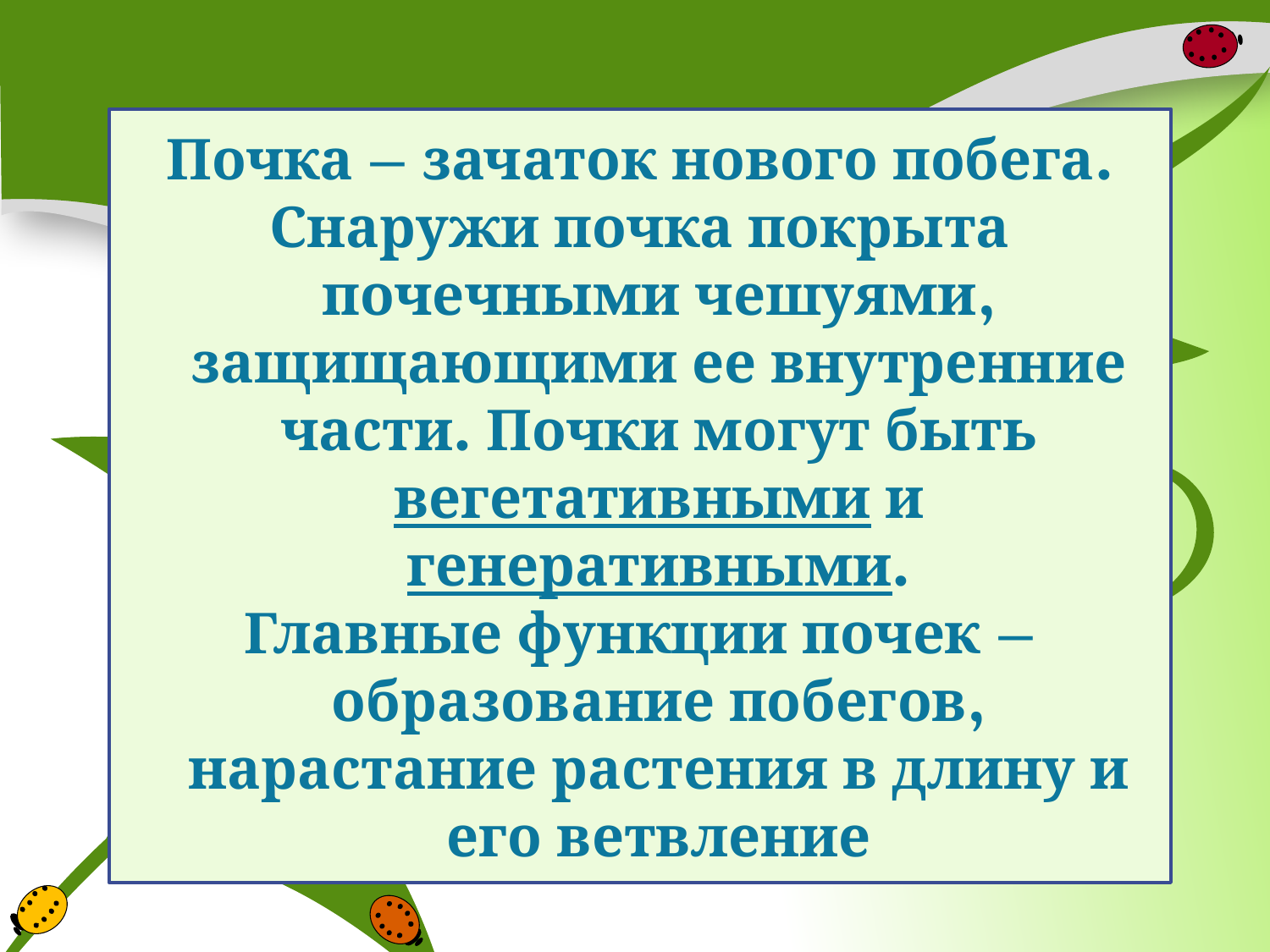

Почка – зачаток нового побега.
Снаружи почка покрыта почечными чешуями, защищающими ее внутренние части. Почки могут быть вегетативными и генеративными.
Главные функции почек – образование побегов, нарастание растения в длину и его ветвление